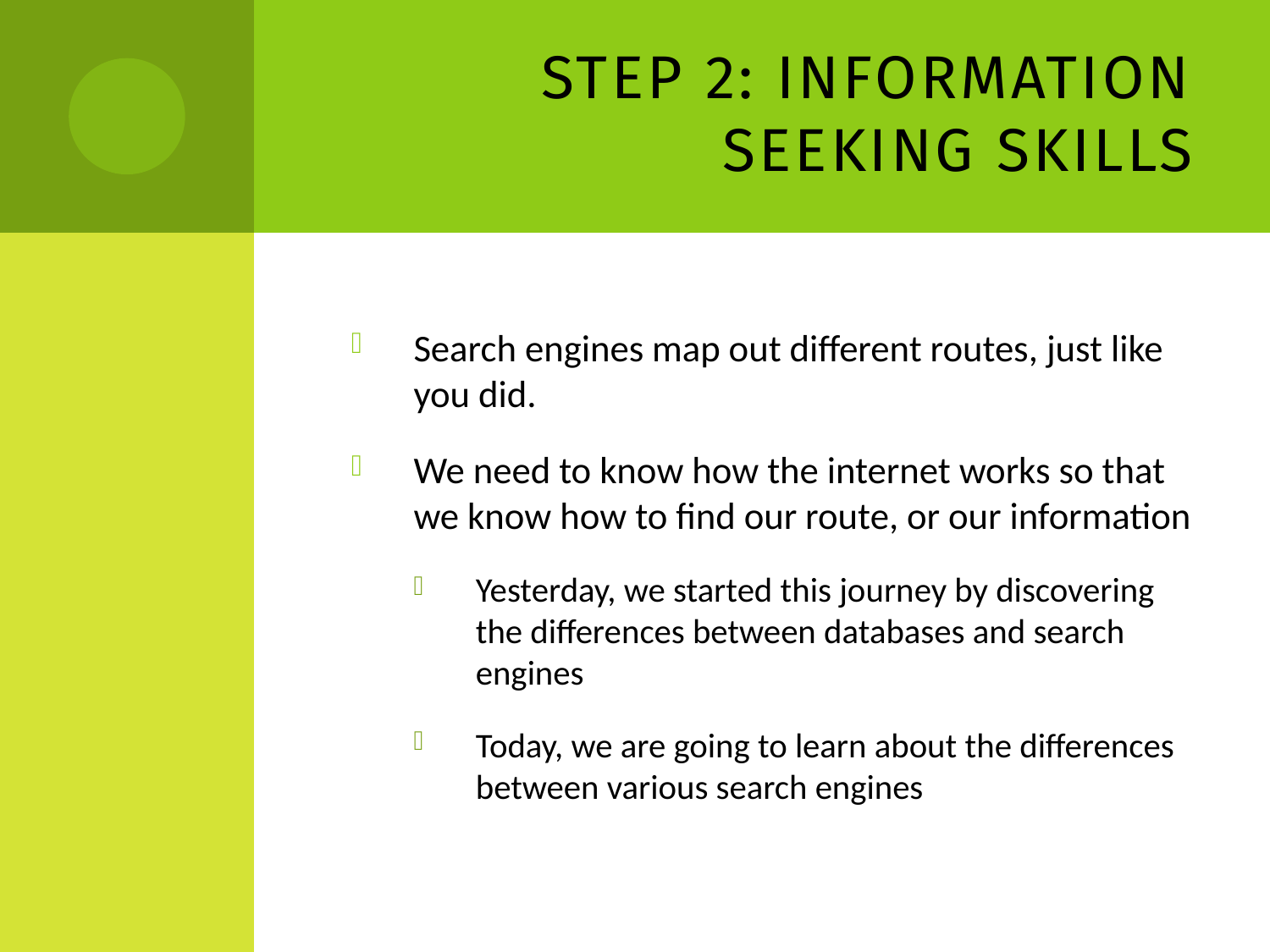

# Step 2: Information Seeking Skills
Search engines map out different routes, just like you did.
We need to know how the internet works so that we know how to find our route, or our information
Yesterday, we started this journey by discovering the differences between databases and search engines
Today, we are going to learn about the differences between various search engines